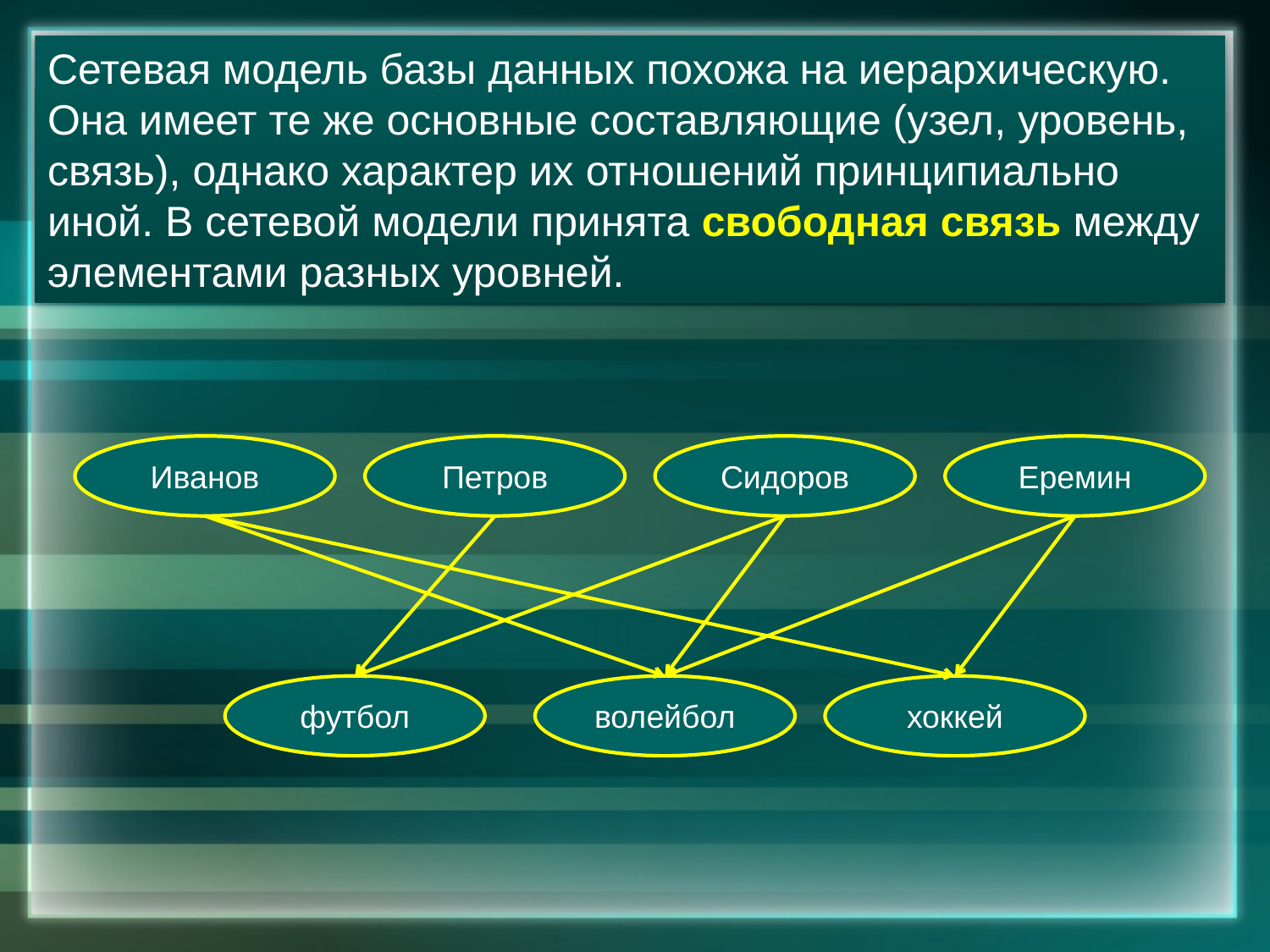

Сетевая модель базы данных похожа на иерархическую. Она имеет те же основные составляющие (узел, уровень, связь), однако характер их отношений принципиально иной. В сетевой модели принята свободная связь между элементами разных уровней.
Иванов
Петров
Сидоров
Еремин
футбол
волейбол
хоккей